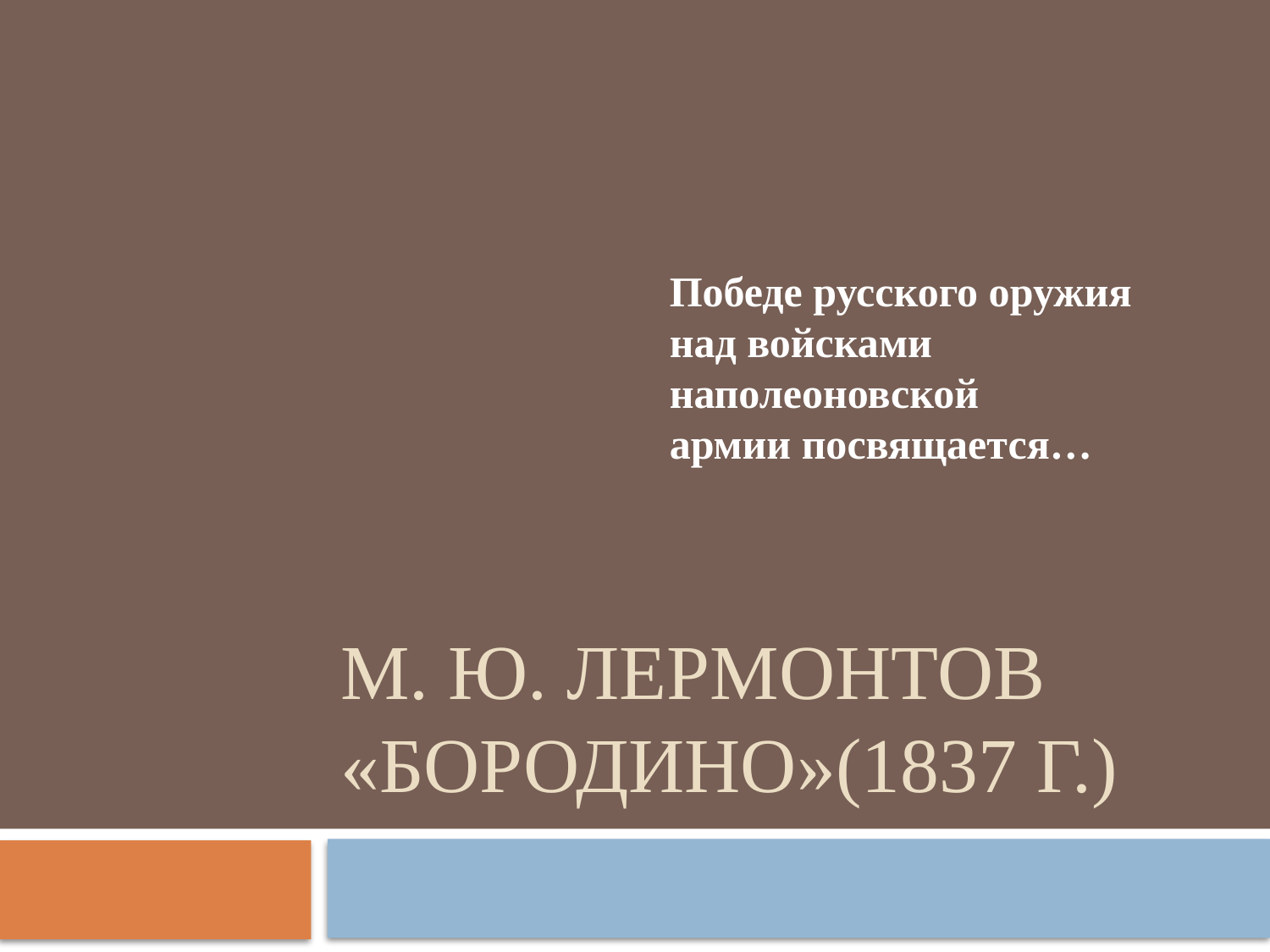

Победе русского оружия
над войсками
наполеоновской
армии посвящается…
# М. Ю. Лермонтов «Бородино»(1837 г.)